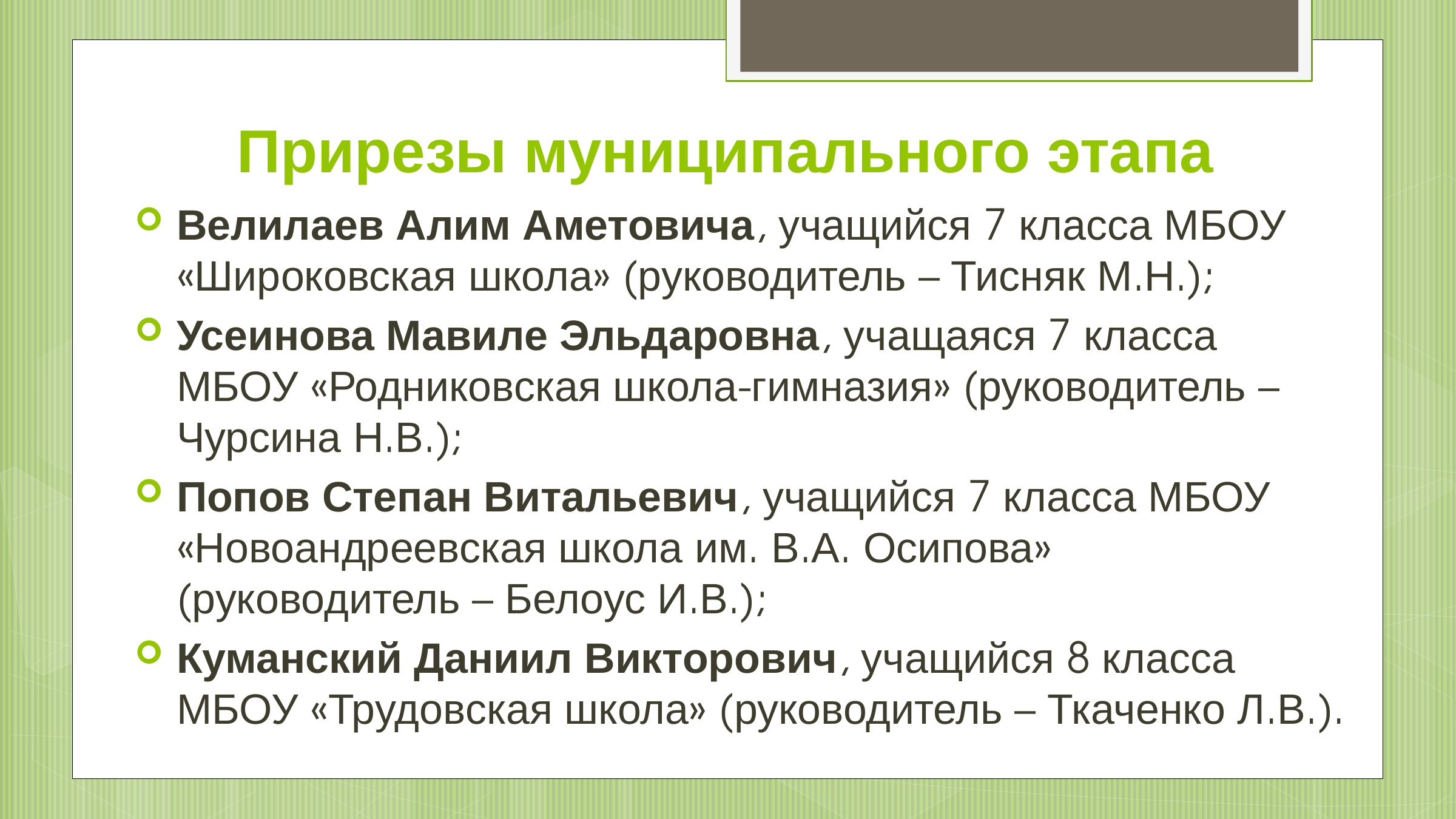

# Прирезы муниципального этапа
Велилаев Алим Аметовича, учащийся 7 класса МБОУ «Широковская школа» (руководитель – Тисняк М.Н.);
Усеинова Мавиле Эльдаровна, учащаяся 7 класса МБОУ «Родниковская школа-гимназия» (руководитель – Чурсина Н.В.);
Попов Степан Витальевич, учащийся 7 класса МБОУ «Новоандреевская школа им. В.А. Осипова» (руководитель – Белоус И.В.);
Куманский Даниил Викторович, учащийся 8 класса МБОУ «Трудовская школа» (руководитель – Ткаченко Л.В.).